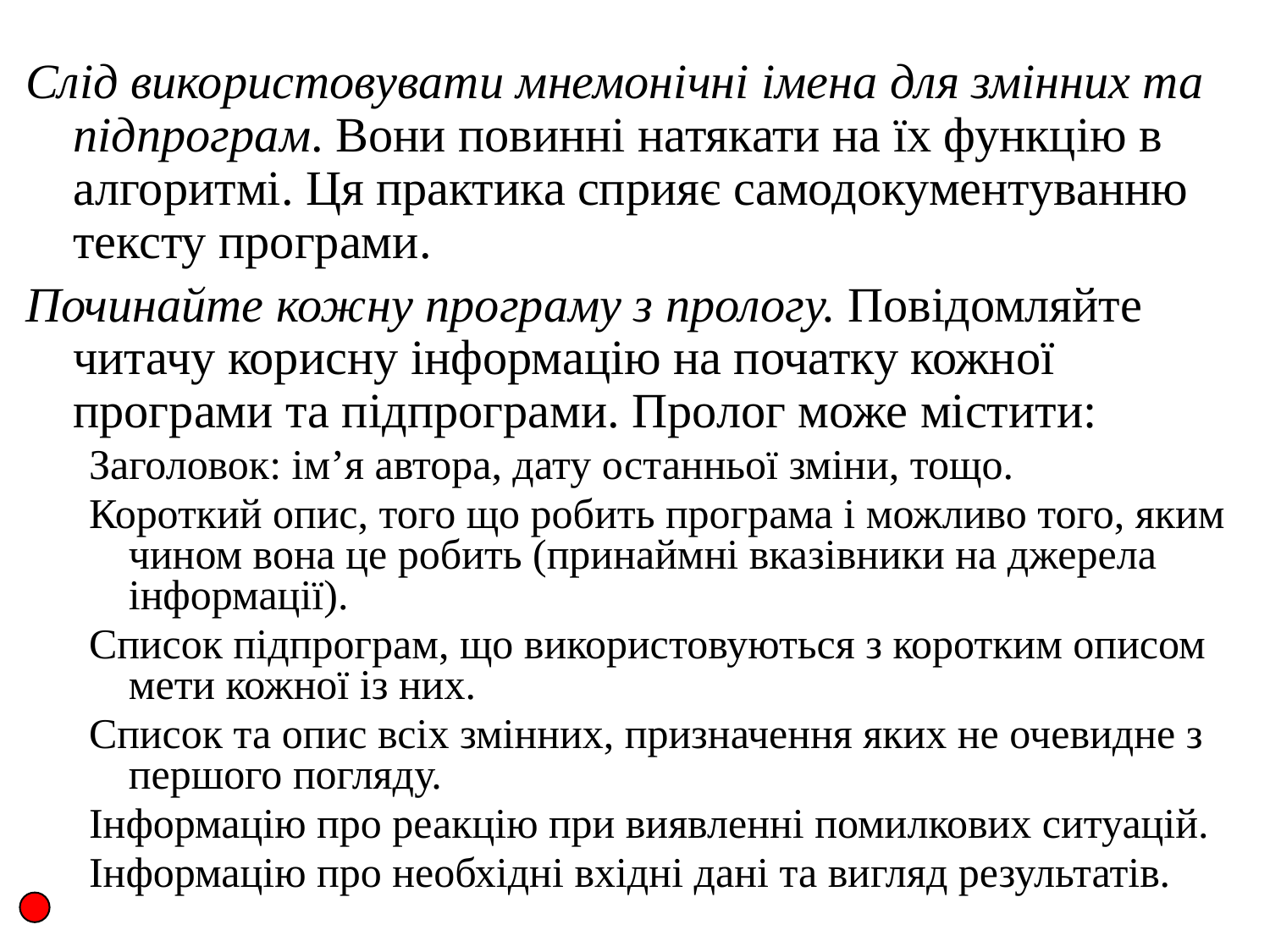

Слід використовувати мнемонічні імена для змінних та підпрограм. Вони повинні натякати на їх функцію в алгоритмі. Ця практика сприяє самодокументуванню тексту програми.
Починайте кожну програму з прологу. Повідомляйте читачу корисну інформацію на початку кожної програми та підпрограми. Пролог може містити:
Заголовок: ім’я автора, дату останньої зміни, тощо.
Короткий опис, того що робить програма і можливо того, яким чином вона це робить (принаймні вказівники на джерела інформації).
Список підпрограм, що використовуються з коротким описом мети кожної із них.
Список та опис всіх змінних, призначення яких не очевидне з першого погляду.
Інформацію про реакцію при виявленні помилкових ситуацій.
Інформацію про необхідні вхідні дані та вигляд результатів.